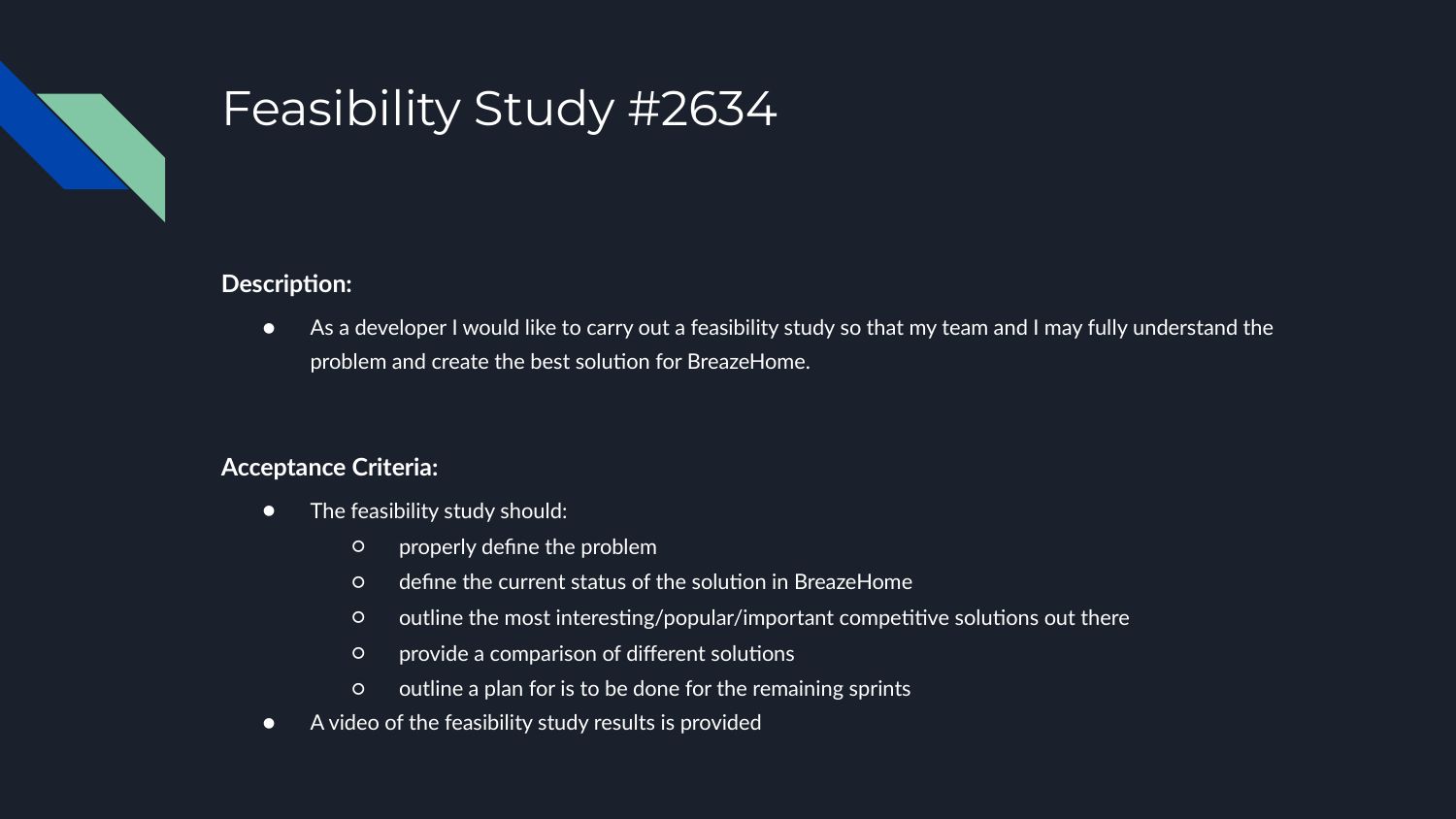

# Feasibility Study #2634
Description:
As a developer I would like to carry out a feasibility study so that my team and I may fully understand the problem and create the best solution for BreazeHome.

Acceptance Criteria:
The feasibility study should:
properly define the problem
define the current status of the solution in BreazeHome
outline the most interesting/popular/important competitive solutions out there
provide a comparison of different solutions
outline a plan for is to be done for the remaining sprints
A video of the feasibility study results is provided